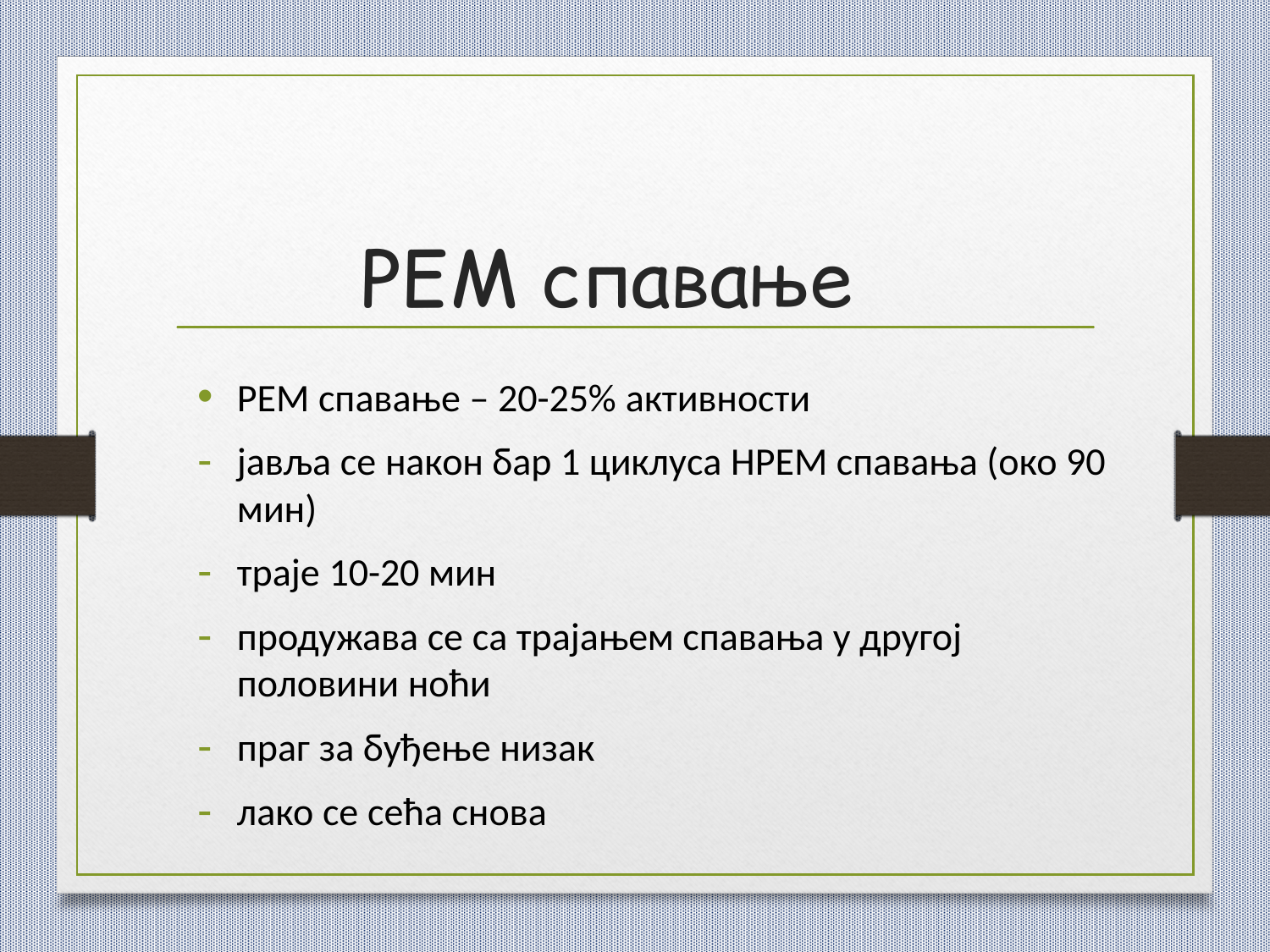

# РЕМ спавање
РЕМ спавање – 20-25% активности
јавља се након бар 1 циклуса НРЕМ спавања (око 90 мин)
траје 10-20 мин
продужава се са трајањем спавања у другој половини ноћи
праг за буђење низак
лако се сећа снова